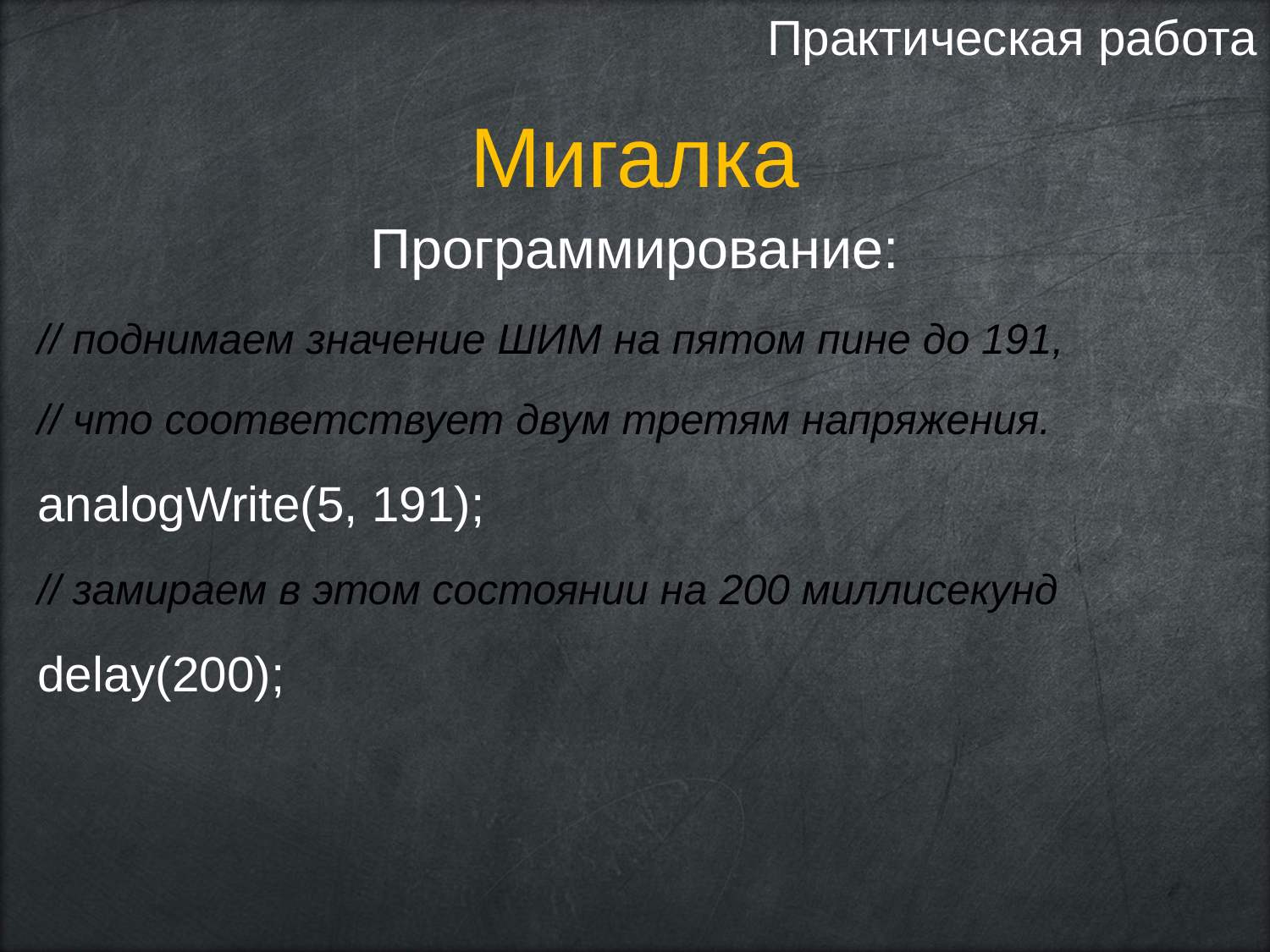

Практическая работа
Мигалка
Программирование:
// поднимаем значение ШИМ на пятом пине до 191,
// что соответствует двум третям напряжения.
analogWrite(5, 191);
// замираем в этом состоянии на 200 миллисекунд
delay(200);